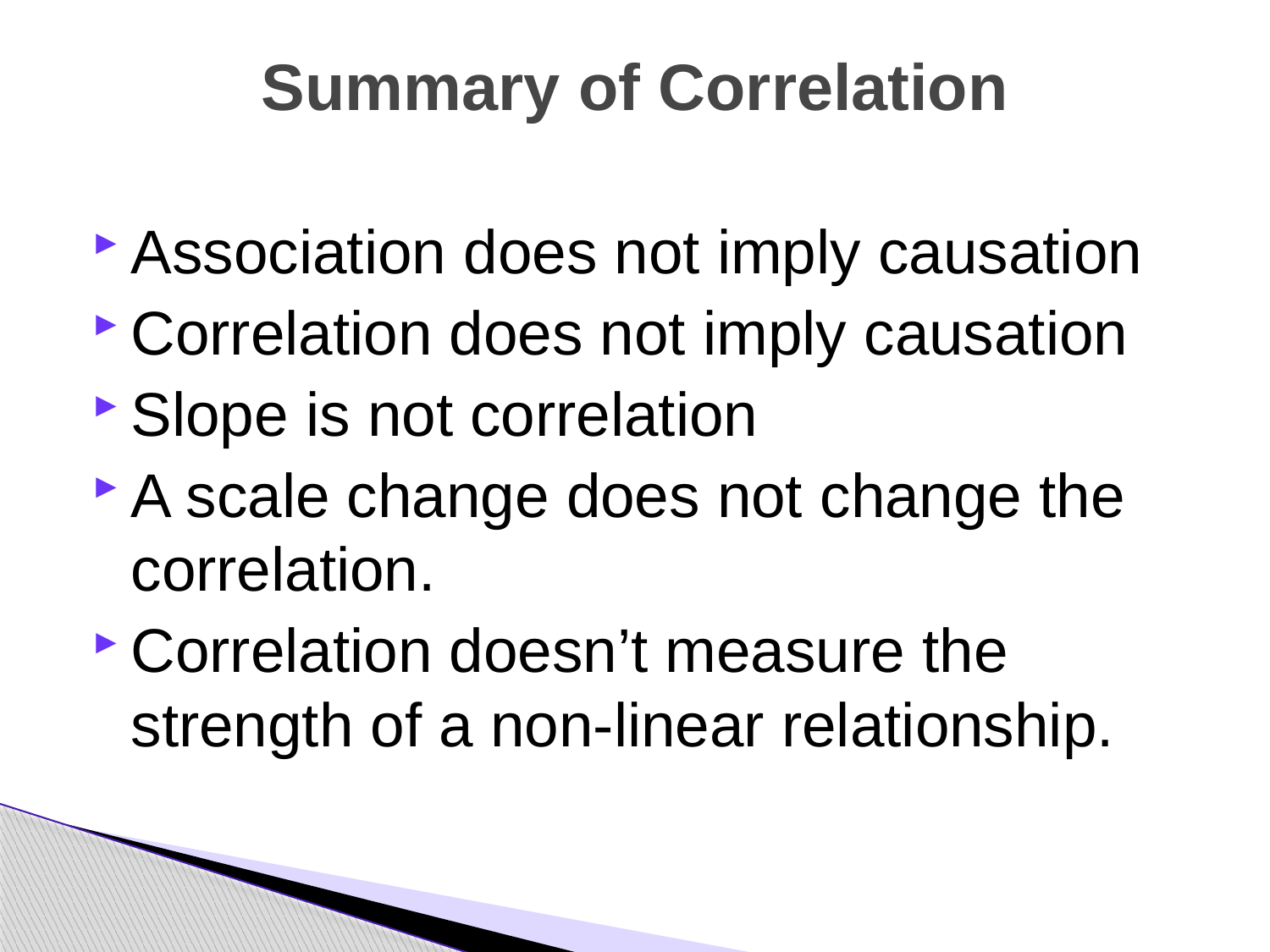

# Summary of Correlation
Association does not imply causation
Correlation does not imply causation
Slope is not correlation
A scale change does not change the correlation.
Correlation doesn’t measure the strength of a non-linear relationship.